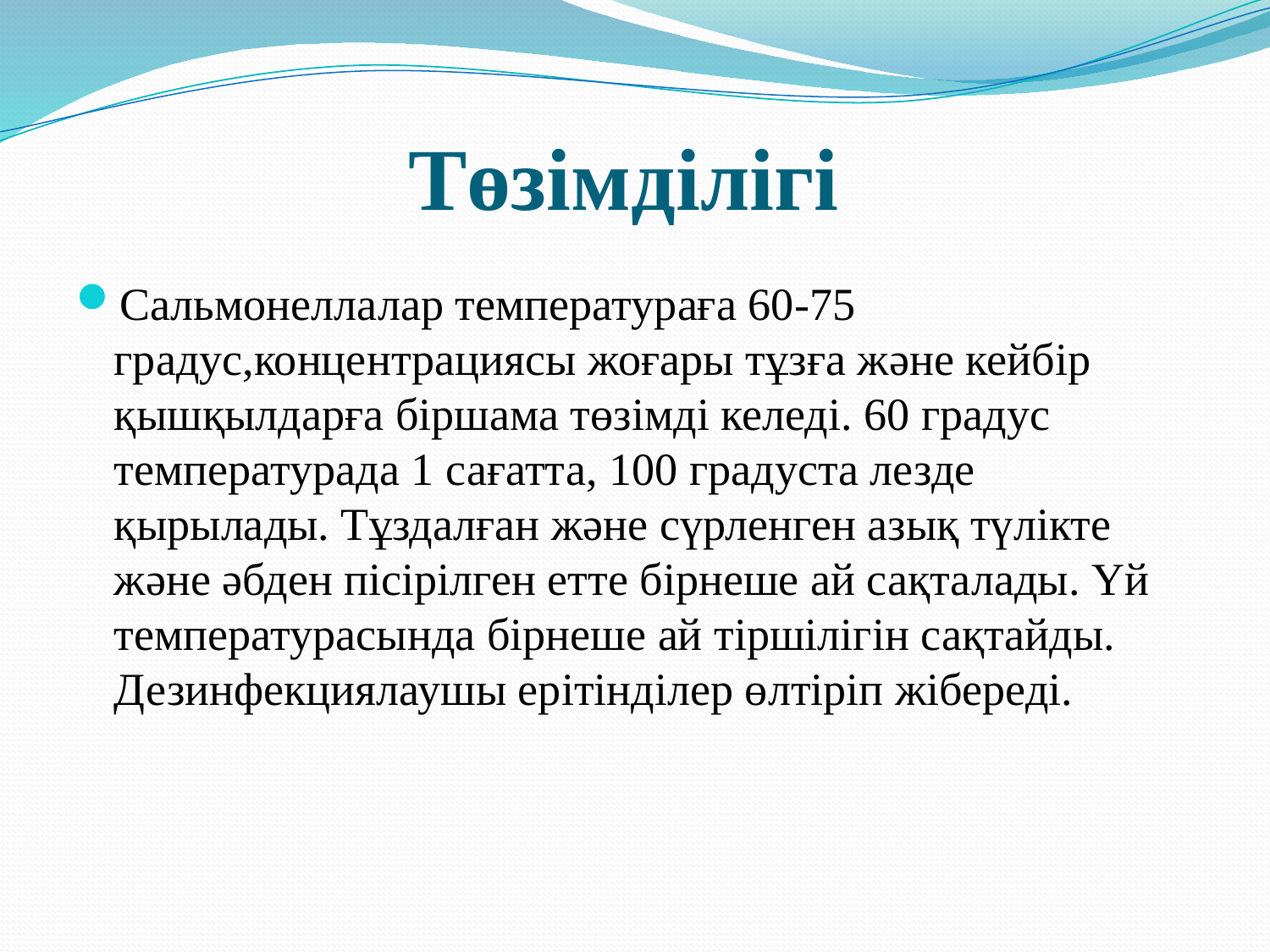

# Төзімділігі
Сальмонеллалар температураға 60-75 градус,концентрациясы жоғары тұзға және кейбір қышқылдарға біршама төзімді келеді. 60 градус температурада 1 сағатта, 100 градуста лезде қырылады. Тұздалған және сүрленген азық түлікте және әбден пісірілген етте бірнеше ай сақталады. Үй температурасында бірнеше ай тіршілігін сақтайды. Дезинфекциялаушы ерітінділер өлтіріп жібереді.